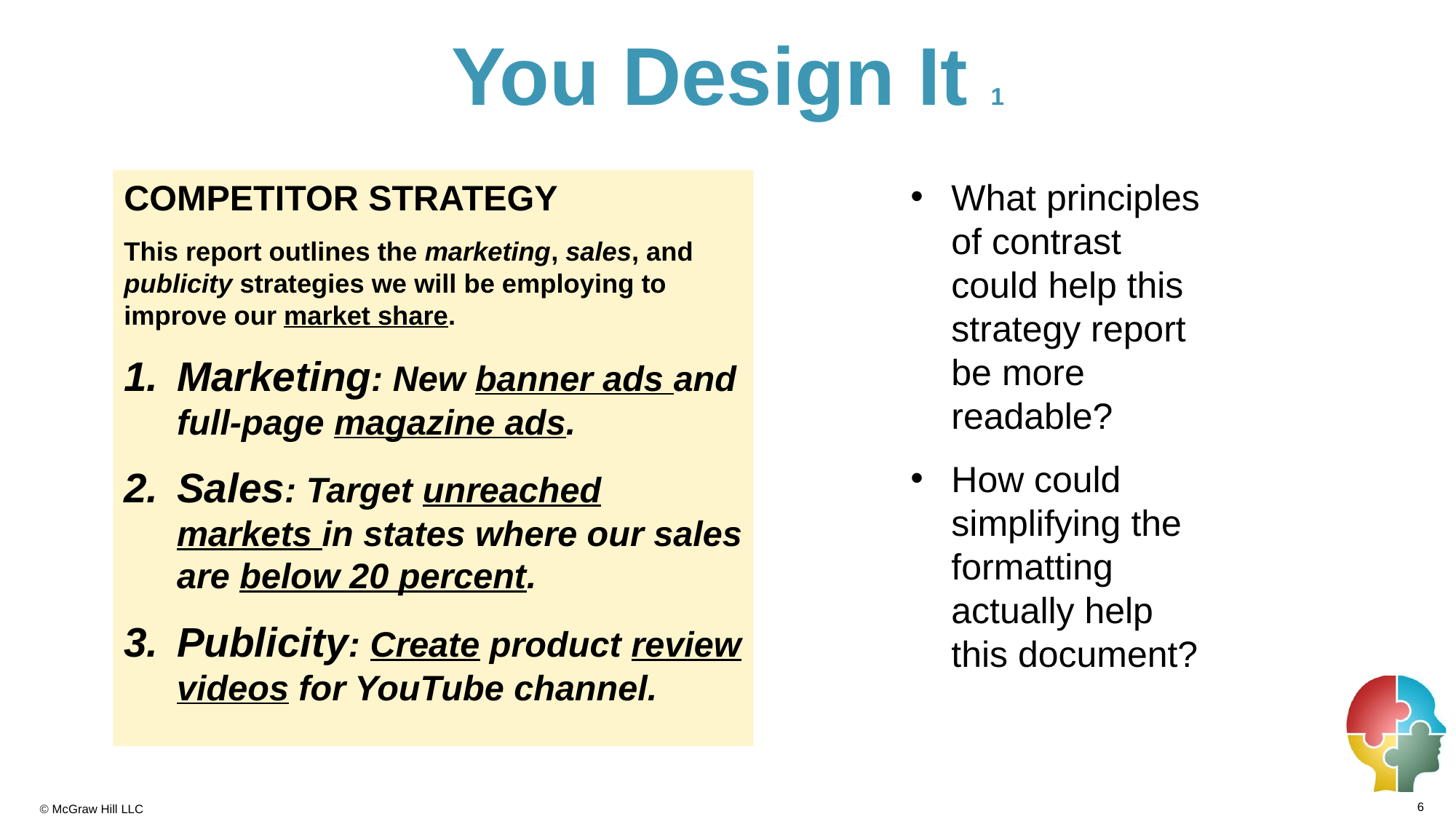

# You Design It 1
What principles of contrast could help this strategy report be more readable?
How could simplifying the formatting actually help this document?
COMPETITOR STRATEGY
This report outlines the marketing, sales, and publicity strategies we will be employing to improve our market share.
Marketing: New banner ads and full-page magazine ads.
Sales: Target unreached markets in states where our sales are below 20 percent.
Publicity: Create product review videos for YouTube channel.
6